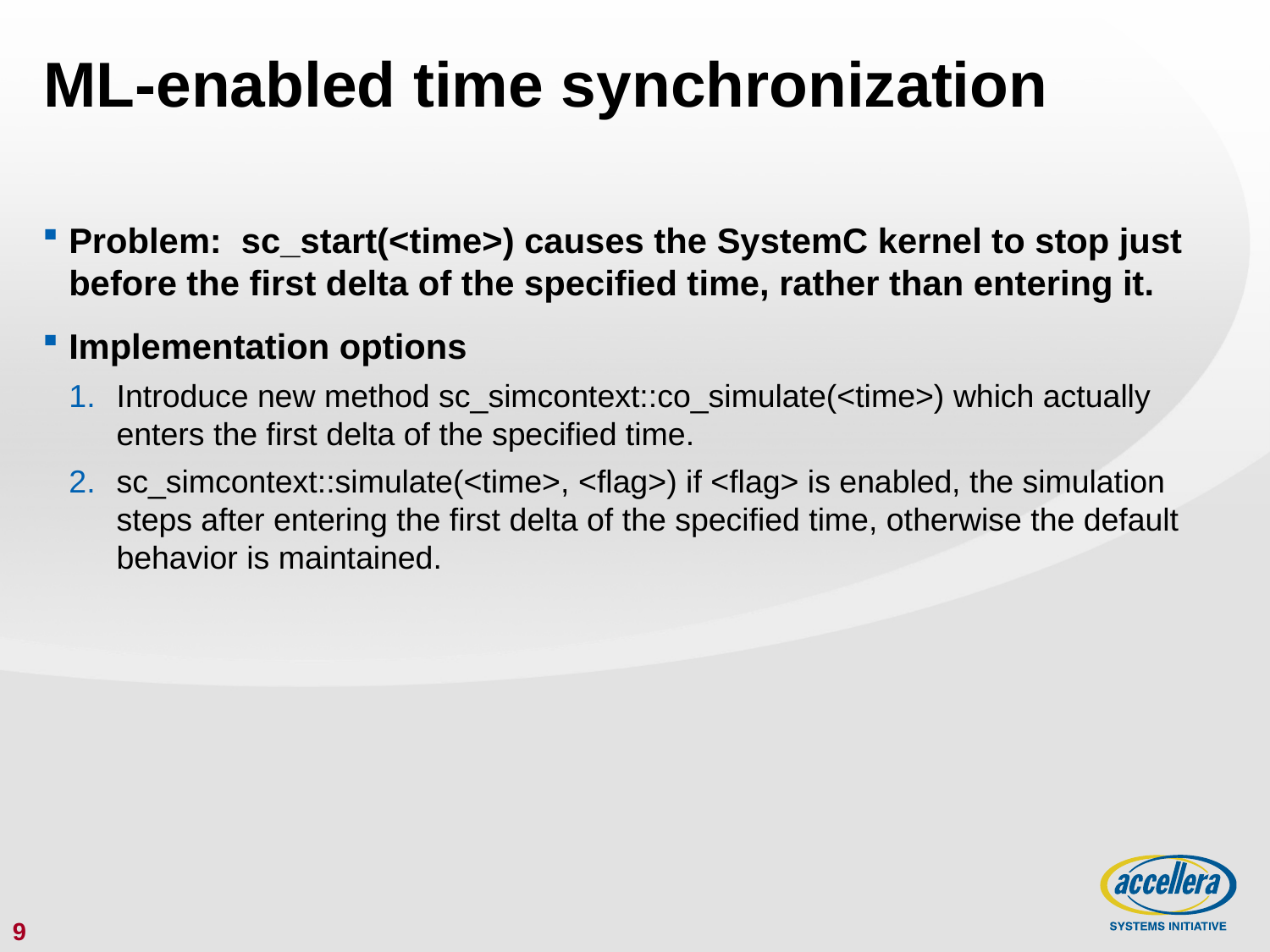

# ML-enabled time synchronization

Problem:  sc_start(<time>) causes the SystemC kernel to stop just before the first delta of the specified time, rather than entering it.
Implementation options
Introduce new method sc_simcontext::co_simulate(<time>) which actually enters the first delta of the specified time.
sc_simcontext::simulate(<time>, <flag>) if <flag> is enabled, the simulation steps after entering the first delta of the specified time, otherwise the default behavior is maintained.

9